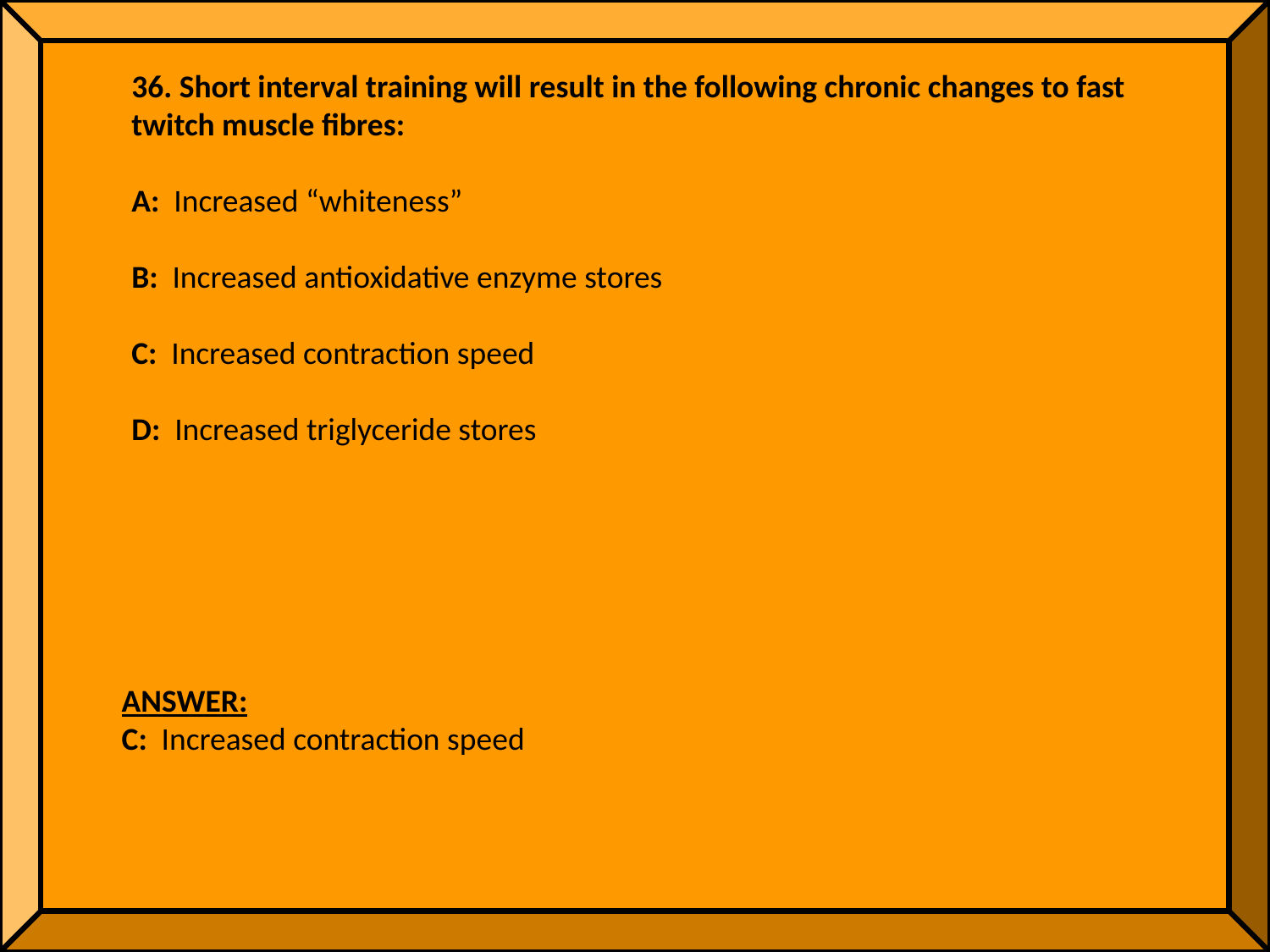

36. Short interval training will result in the following chronic changes to fast twitch muscle fibres:

A:  Increased “whiteness”

B:  Increased antioxidative enzyme stores

C:  Increased contraction speed

D:  Increased triglyceride stores

ANSWER:
C:  Increased contraction speed